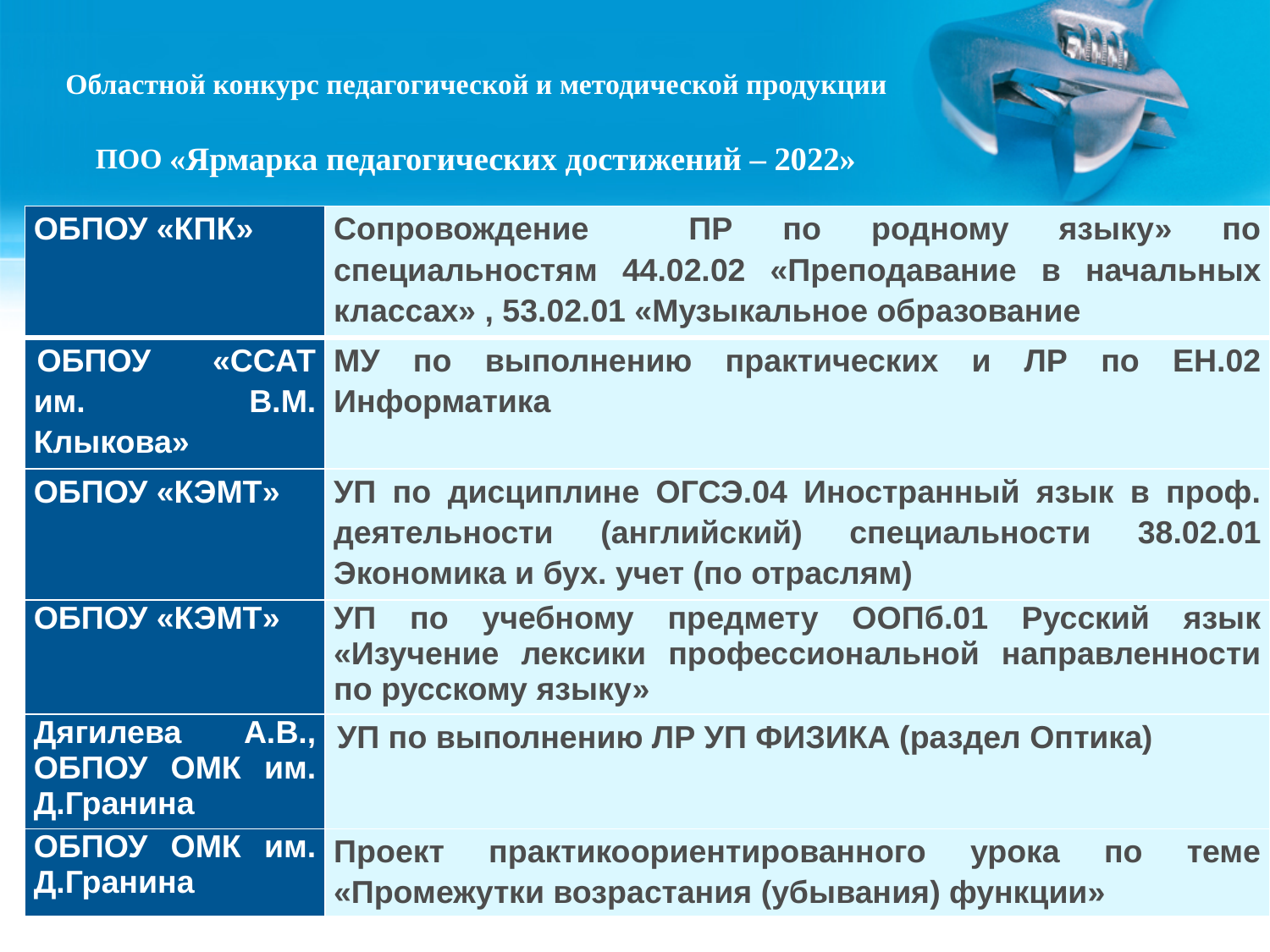

Областной конкурс педагогической и методической продукции  ПОО «Ярмарка педагогических достижений – 2022»
| ОБПОУ «КПК» | Сопровождение ПР по родному языку» по специальностям 44.02.02 «Преподавание в начальных классах» , 53.02.01 «Музыкальное образование |
| --- | --- |
| ОБПОУ «ССАТ им. В.М. Клыкова» | МУ по выполнению практических и ЛР по ЕН.02 Информатика |
| ОБПОУ «КЭМТ» | УП по дисциплине ОГСЭ.04 Иностранный язык в проф. деятельности (английский) специальности 38.02.01 Экономика и бух. учет (по отраслям) |
| ОБПОУ «КЭМТ» | УП по учебному предмету ООПб.01 Русский язык «Изучение лексики профессиональной направленности по русскому языку» |
| Дягилева А.В., ОБПОУ ОМК им. Д.Гранина | УП по выполнению ЛР УП ФИЗИКА (раздел Оптика) |
| ОБПОУ ОМК им. Д.Гранина | Проект практикоориентированного урока по теме «Промежутки возрастания (убывания) функции» |